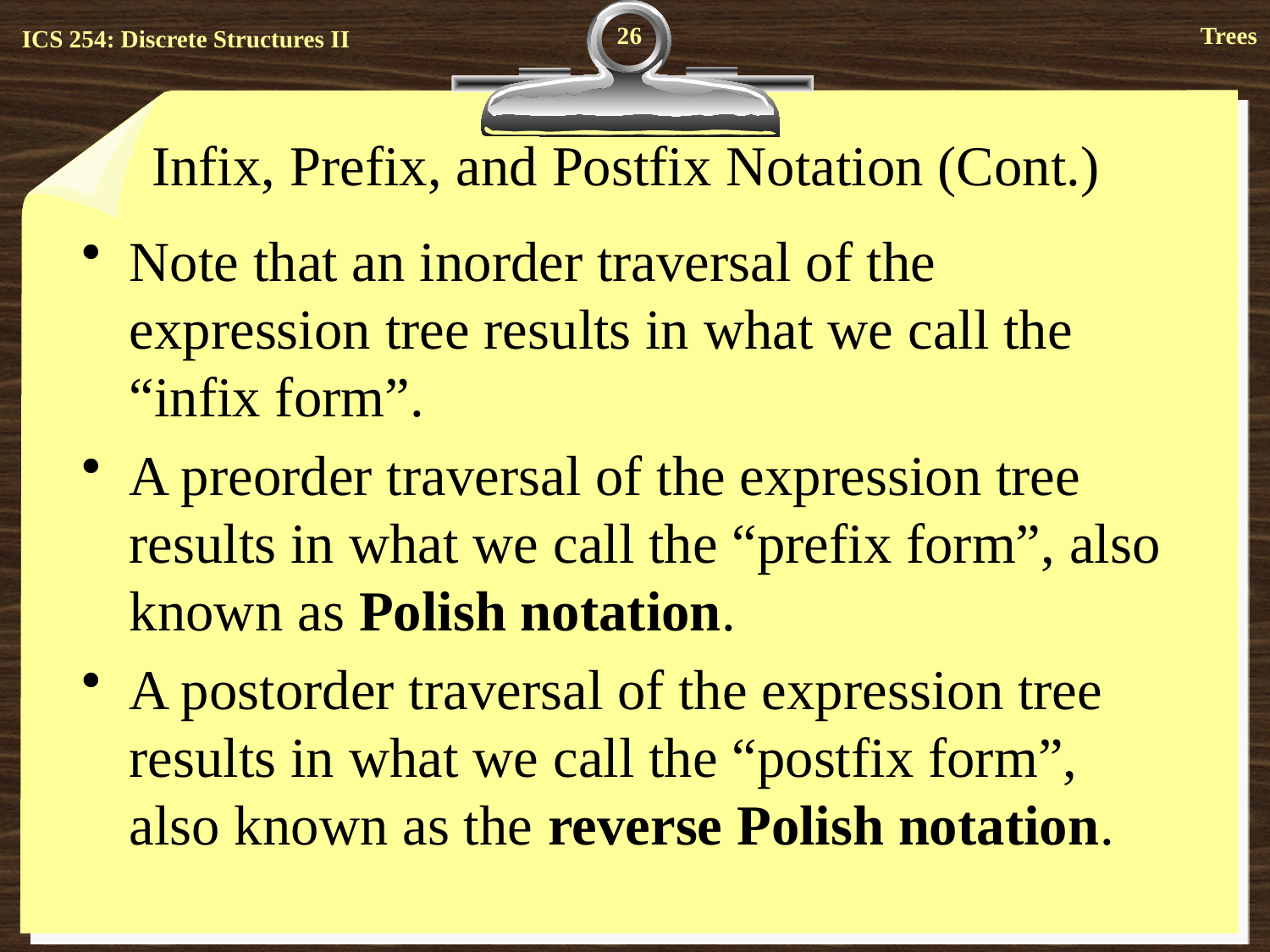

26
# Infix, Prefix, and Postfix Notation (Cont.)
Note that an inorder traversal of the expression tree results in what we call the “infix form”.
A preorder traversal of the expression tree results in what we call the “prefix form”, also known as Polish notation.
A postorder traversal of the expression tree results in what we call the “postfix form”, also known as the reverse Polish notation.